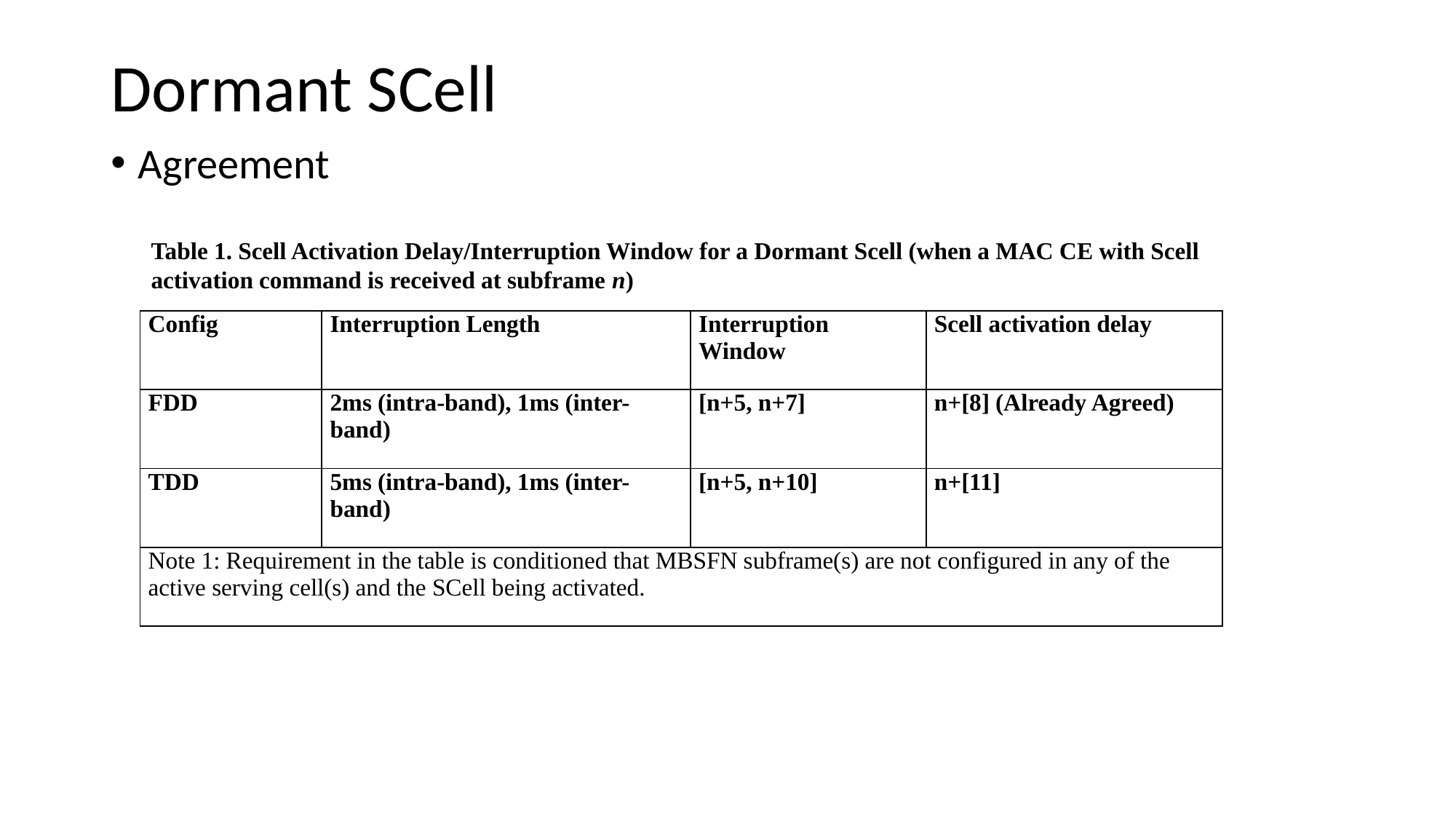

# Dormant SCell
Agreement

Table 1. Scell Activation Delay/Interruption Window for a Dormant Scell (when a MAC CE with Scell activation command is received at subframe n)
| Config | Interruption Length | Interruption Window | Scell activation delay |
| --- | --- | --- | --- |
| FDD | 2ms (intra-band), 1ms (inter-band) | [n+5, n+7] | n+[8] (Already Agreed) |
| TDD | 5ms (intra-band), 1ms (inter-band) | [n+5, n+10] | n+[11] |
| Note 1: Requirement in the table is conditioned that MBSFN subframe(s) are not configured in any of the active serving cell(s) and the SCell being activated. |  |  |  |